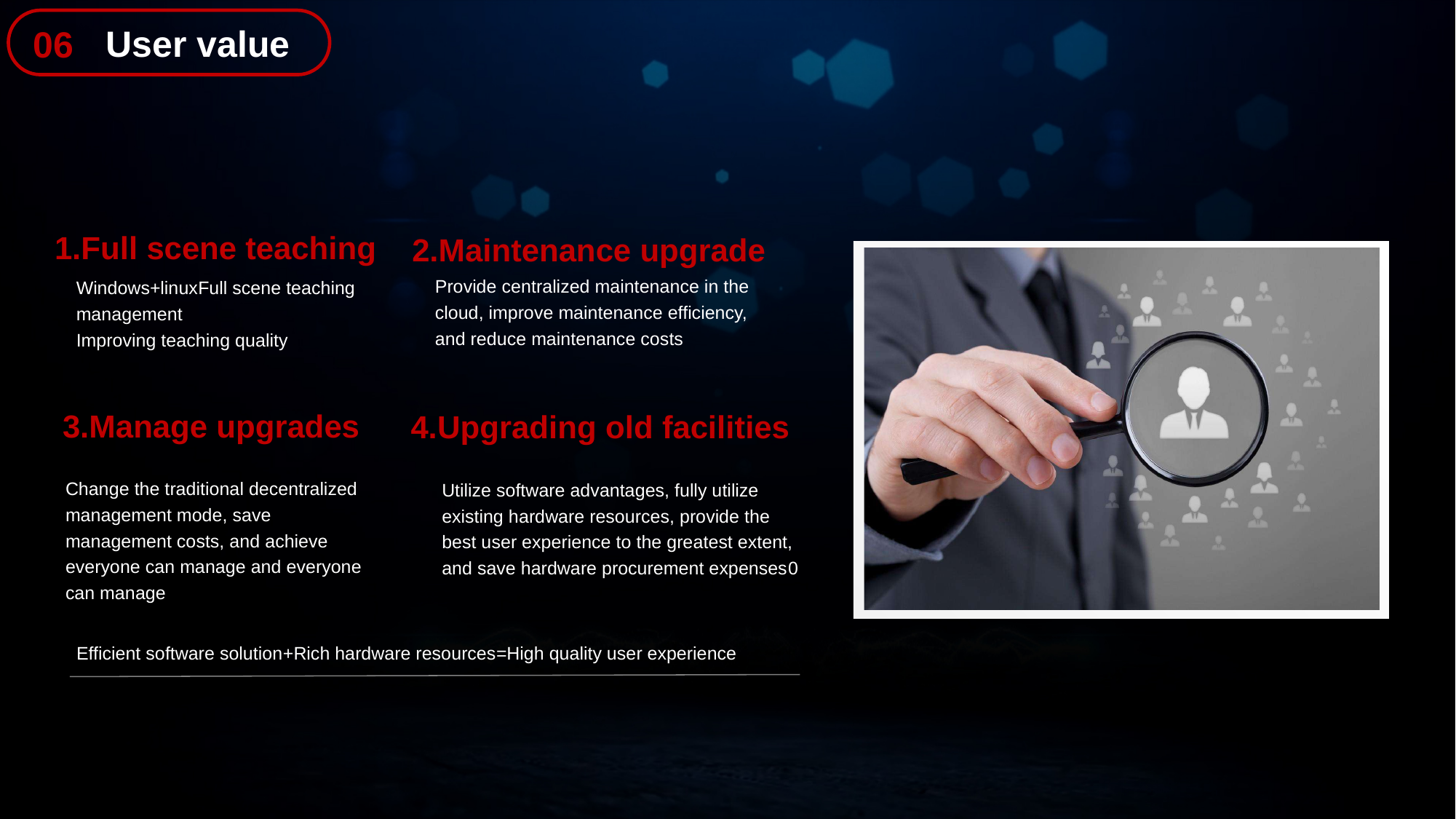

User value
06
1.Full scene teaching
2.Maintenance upgrade

Provide centralized maintenance in the cloud, improve maintenance efficiency, and reduce maintenance costs
Windows+linuxFull scene teaching management
Improving teaching quality
3.Manage upgrades
4.Upgrading old facilities
Change the traditional decentralized management mode, save management costs, and achieve everyone can manage and everyone can manage
Utilize software advantages, fully utilize existing hardware resources, provide the best user experience to the greatest extent, and save hardware procurement expenses0
Efficient software solution+Rich hardware resources=High quality user experience